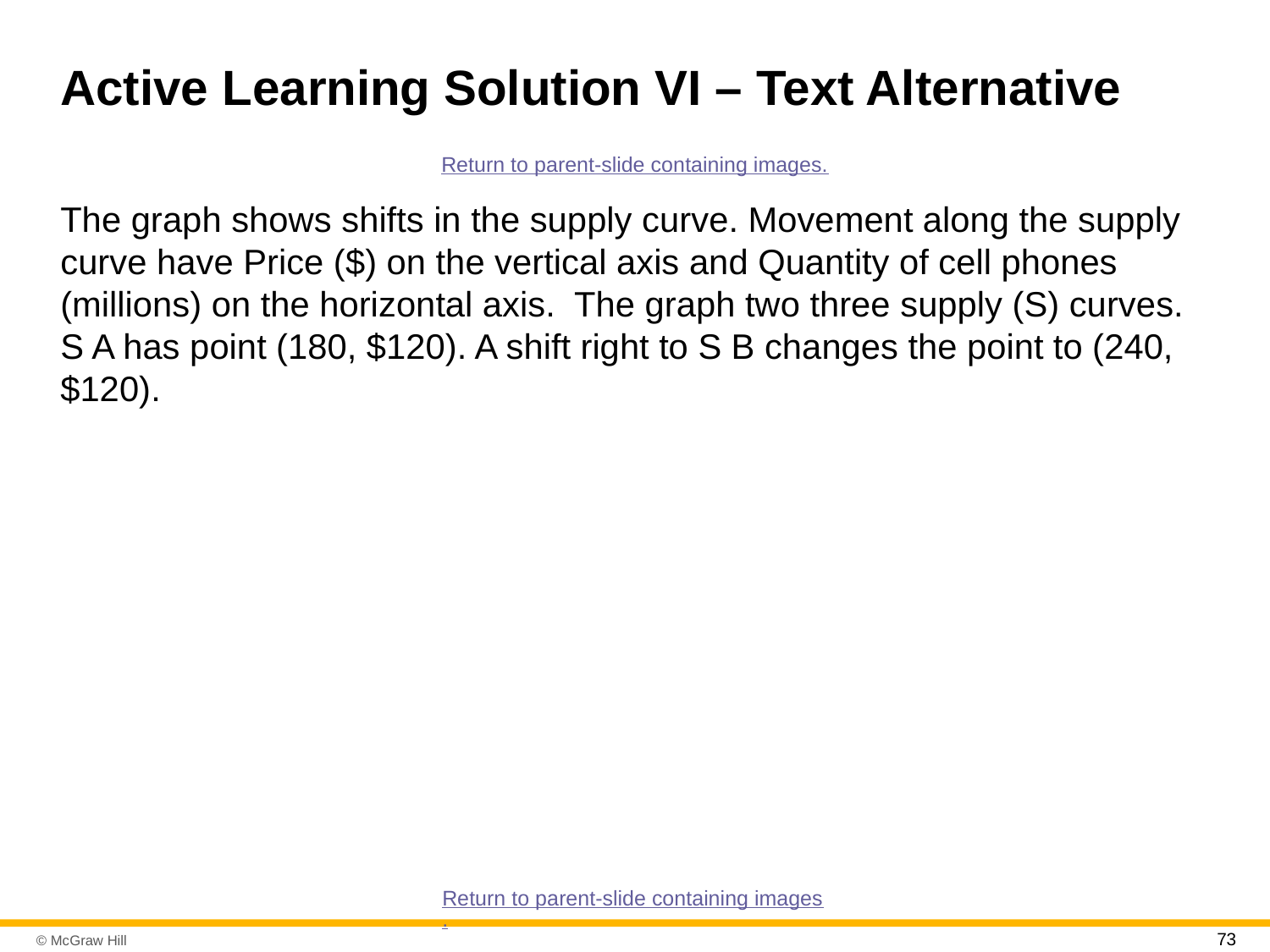

# Active Learning Solution VI – Text Alternative
Return to parent-slide containing images.
The graph shows shifts in the supply curve. Movement along the supply curve have Price ($) on the vertical axis and Quantity of cell phones (millions) on the horizontal axis.  The graph two three supply (S) curves. S A has point (180, $120). A shift right to S B changes the point to (240, $120).
Return to parent-slide containing images.